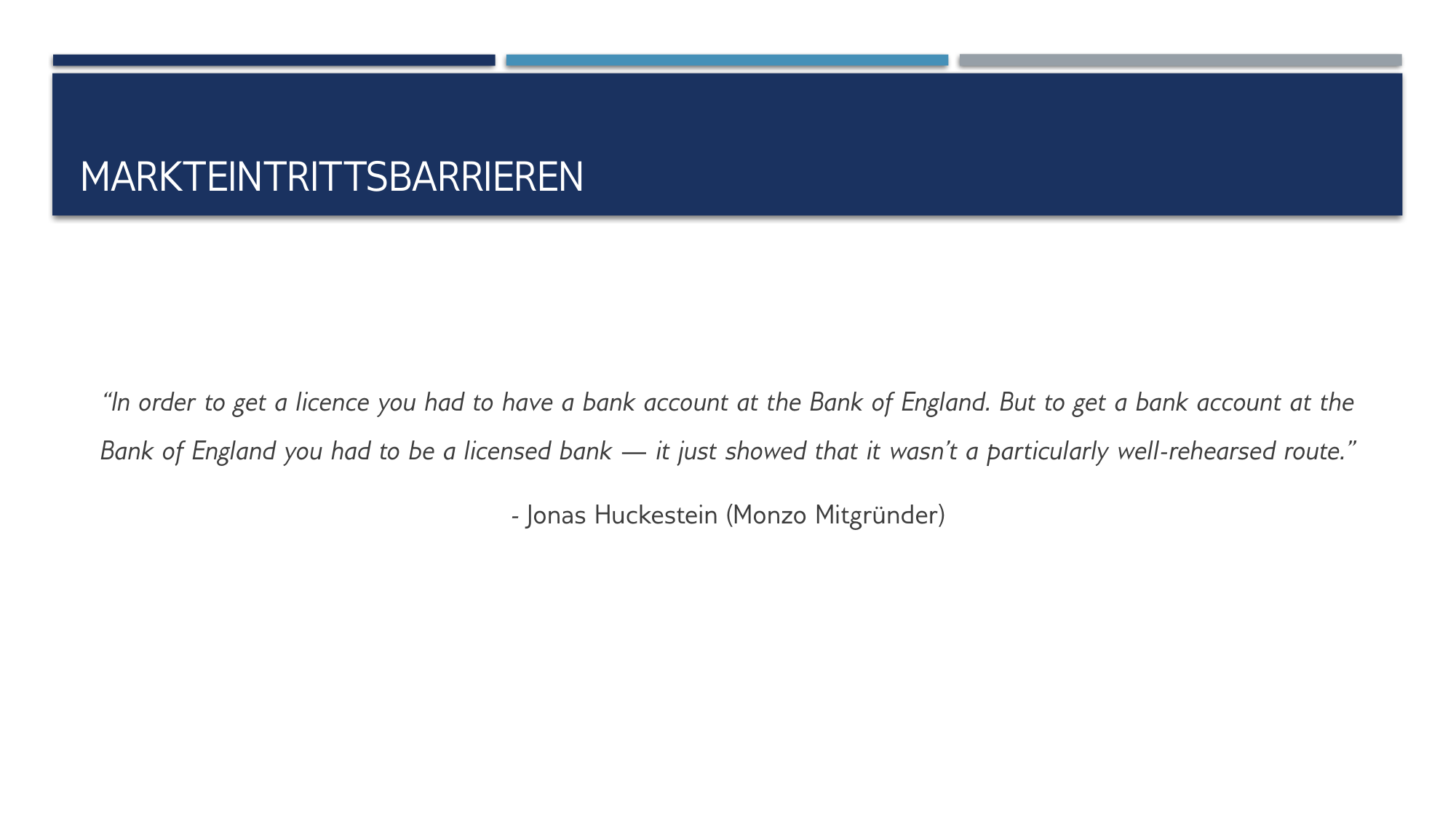

# Markteintrittsbarrieren
“In order to get a licence you had to have a bank account at the Bank of England. But to get a bank account at the Bank of England you had to be a licensed bank — it just showed that it wasn’t a particularly well-rehearsed route.”
- Jonas Huckestein (Monzo Mitgründer)